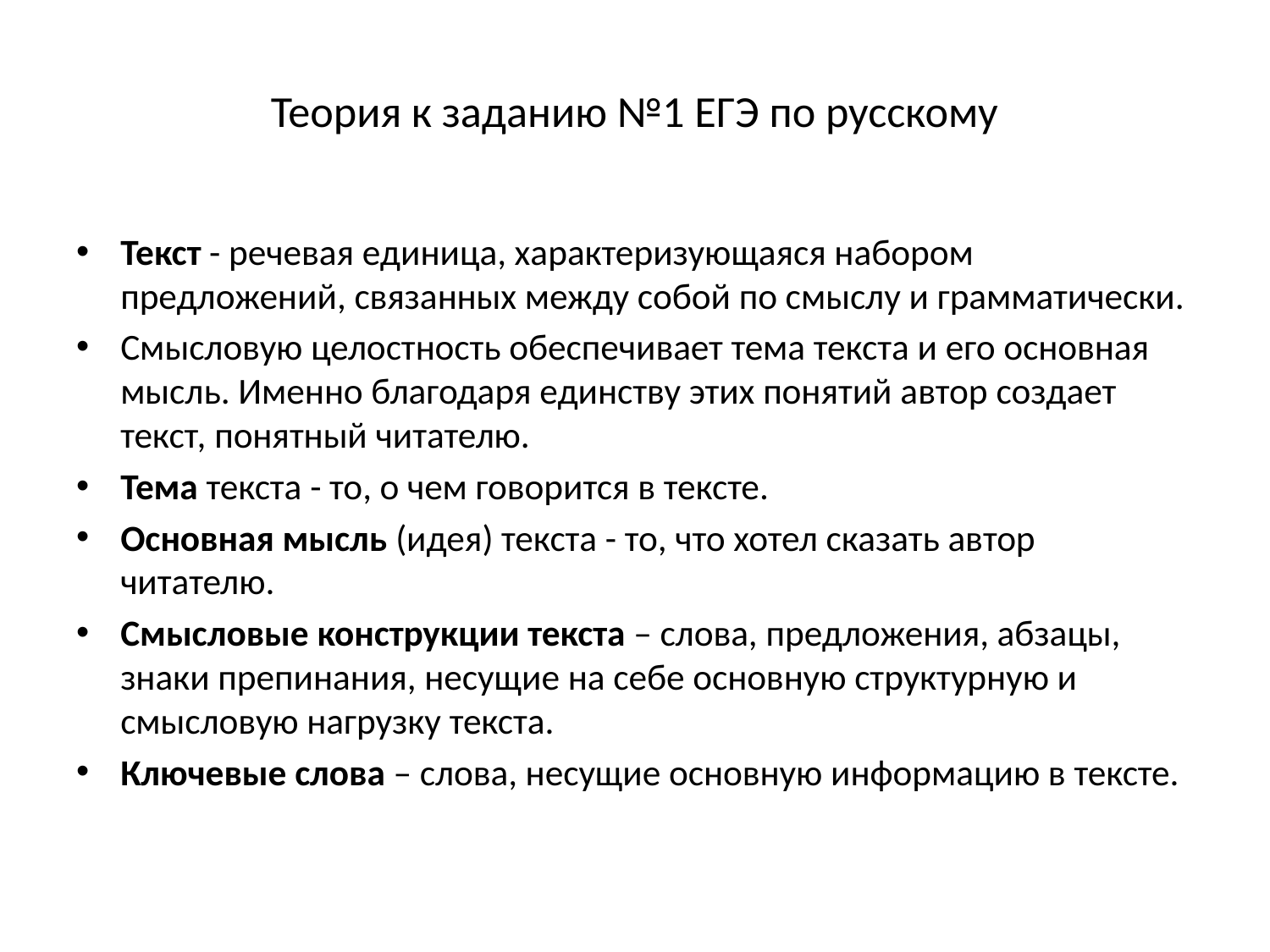

# Теория к заданию №1 ЕГЭ по русскому
Текст - речевая единица, характеризующаяся набором предложений, связанных между собой по смыслу и грамматически.
Смысловую целостность обеспечивает тема текста и его основная мысль. Именно благодаря единству этих понятий автор создает текст, понятный читателю.
Тема текста - то, о чем говорится в тексте.
Основная мысль (идея) текста - то, что хотел сказать автор читателю.
Смысловые конструкции текста – слова, предложения, абзацы, знаки препинания, несущие на себе основную структурную и смысловую нагрузку текста.
Ключевые слова – слова, несущие основную информацию в тексте.